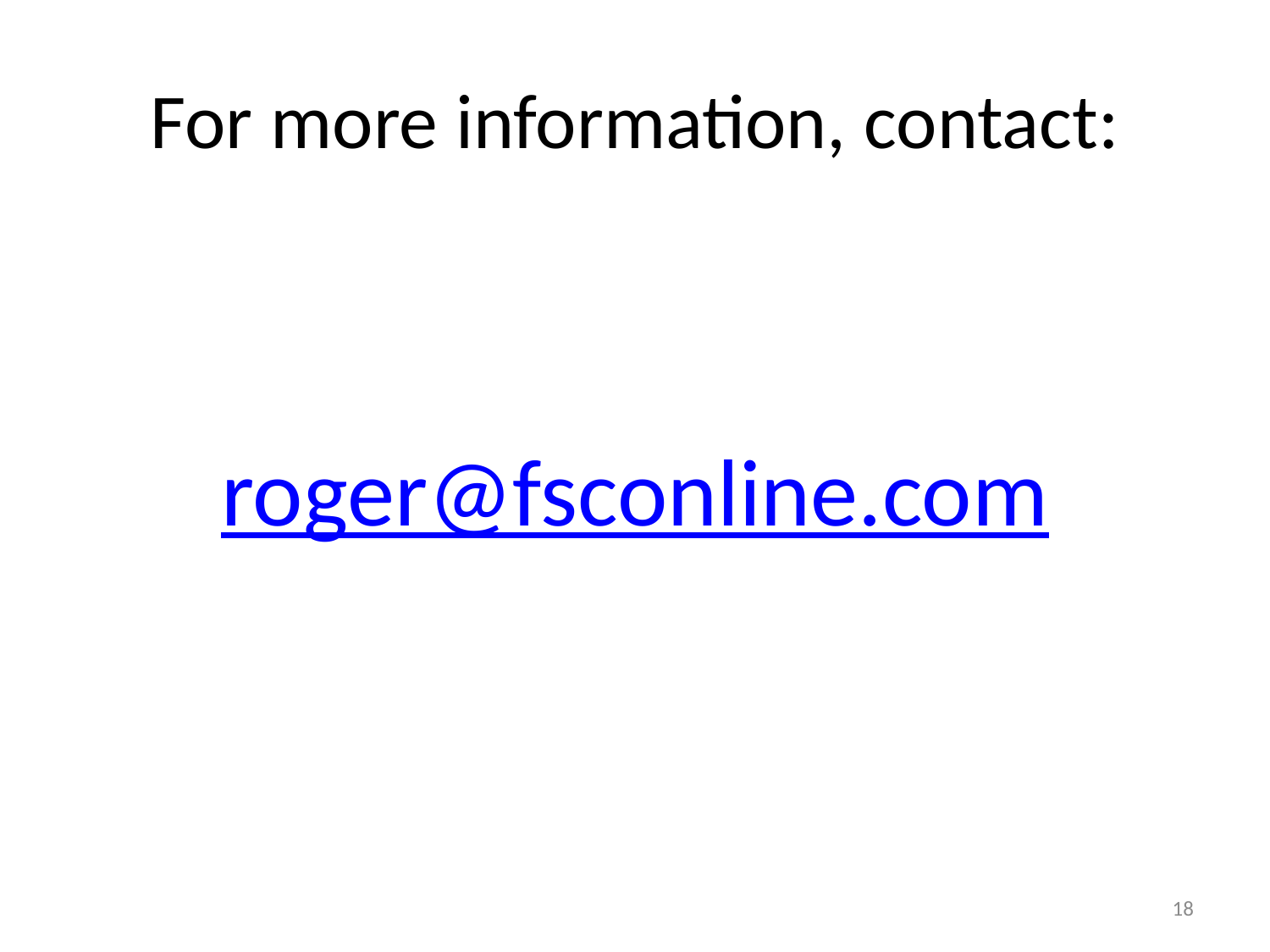

# For more information, contact:

roger@fsconline.com

18